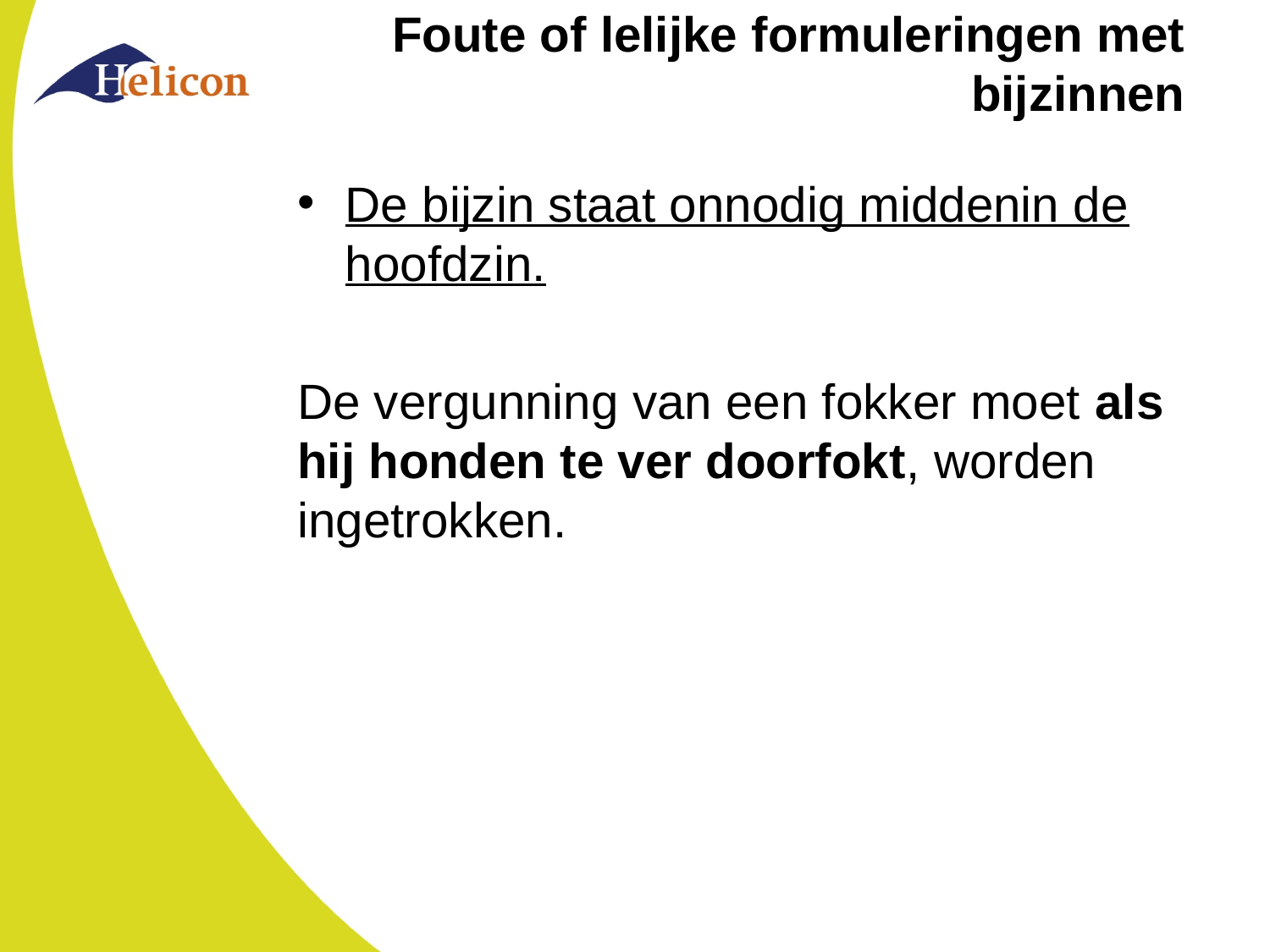

# Foute of lelijke formuleringen met bijzinnen
De bijzin staat onnodig middenin de hoofdzin.

De vergunning van een fokker moet als hij honden te ver doorfokt, worden ingetrokken.